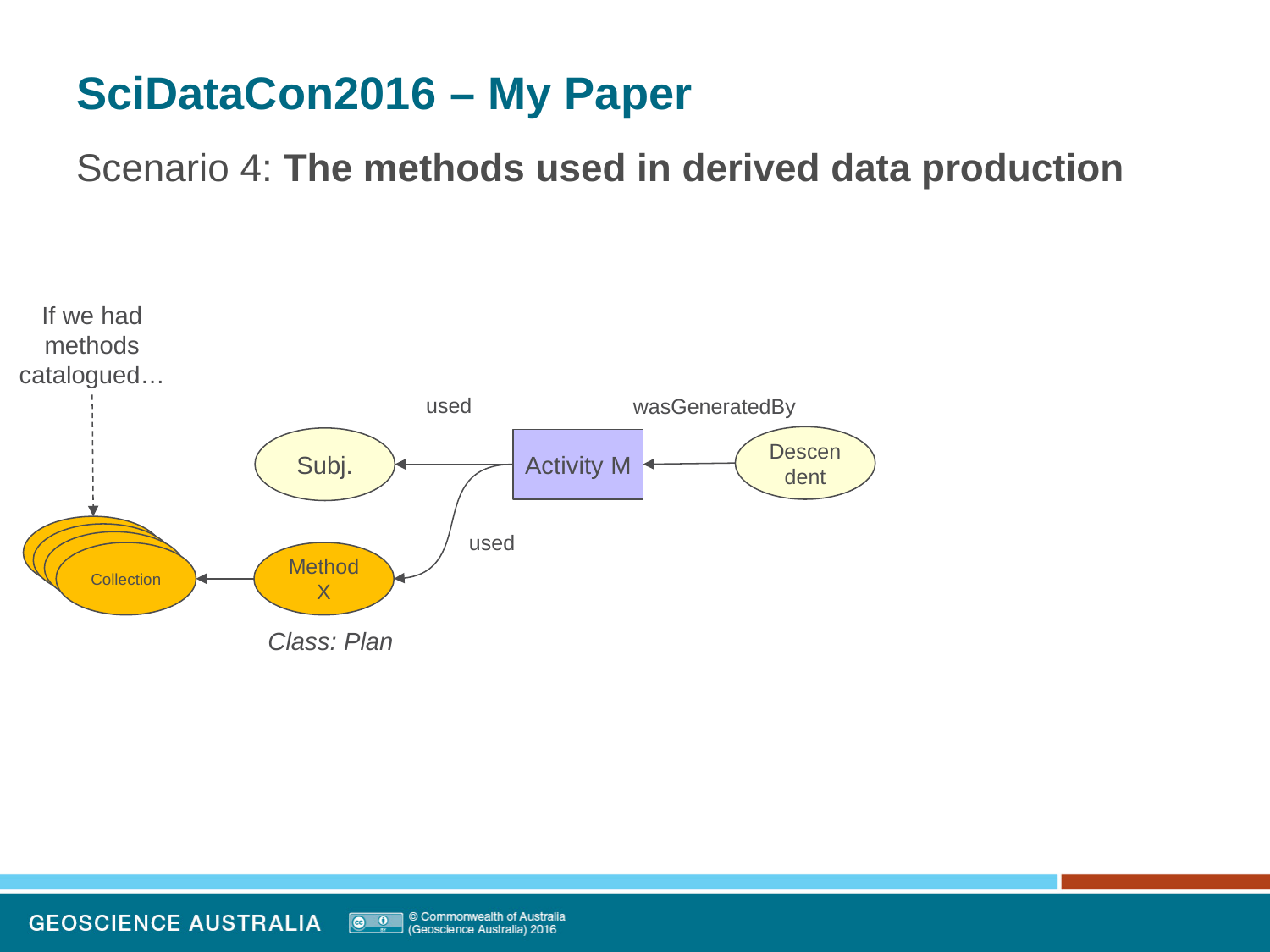

# SciDataCon2016 – My Paper
Scenario 4: The methods used in derived data production

If we had methods catalogued…
used
wasGeneratedBy
Descendent
Subj.
Activity M

Collection
used
Method X
Class: Plan